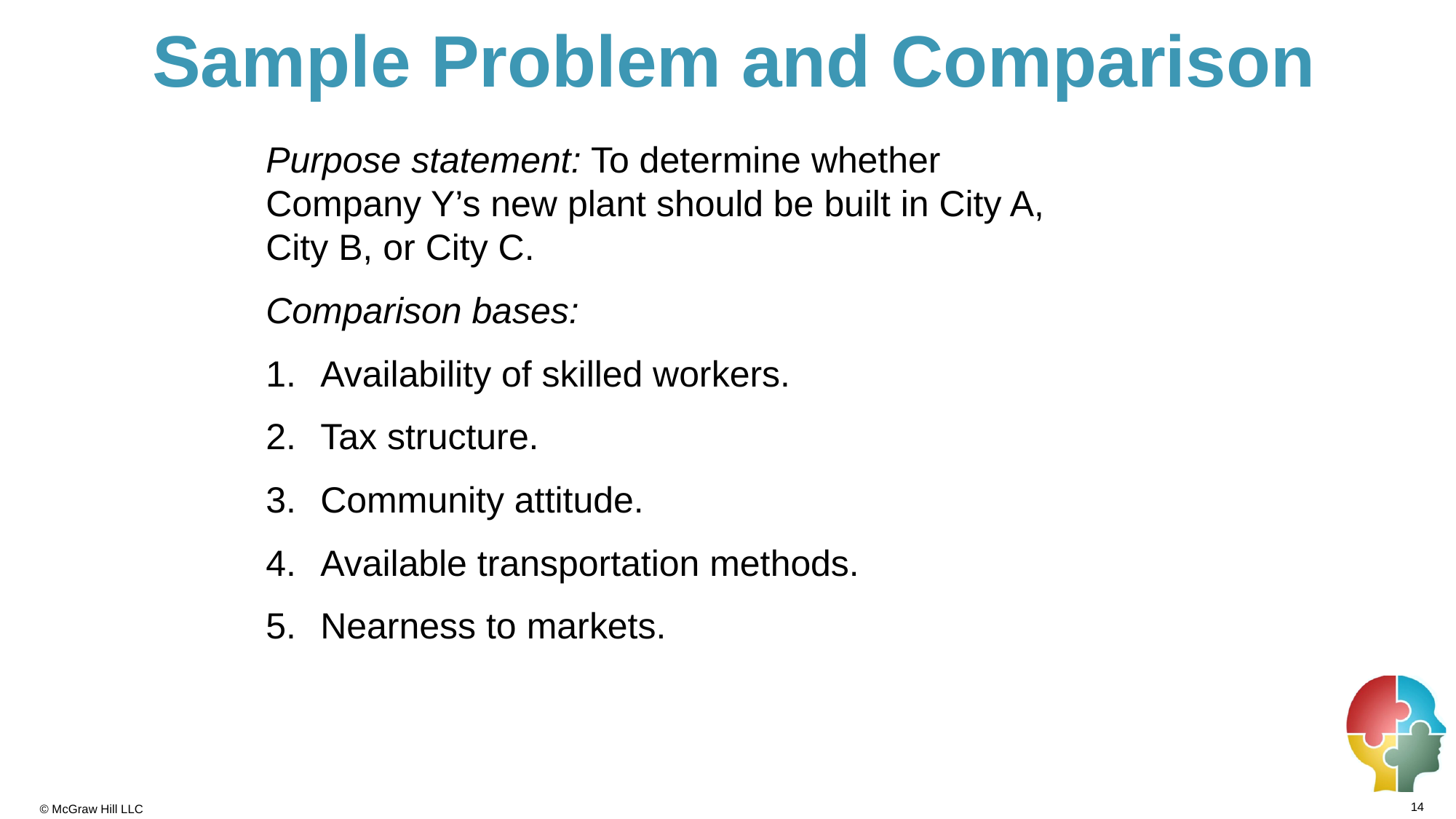

# Sample Problem and Comparison
Purpose statement: To determine whether Company Y’s new plant should be built in City A, City B, or City C.
Comparison bases:
Availability of skilled workers.
Tax structure.
Community attitude.
Available transportation methods.
Nearness to markets.
14